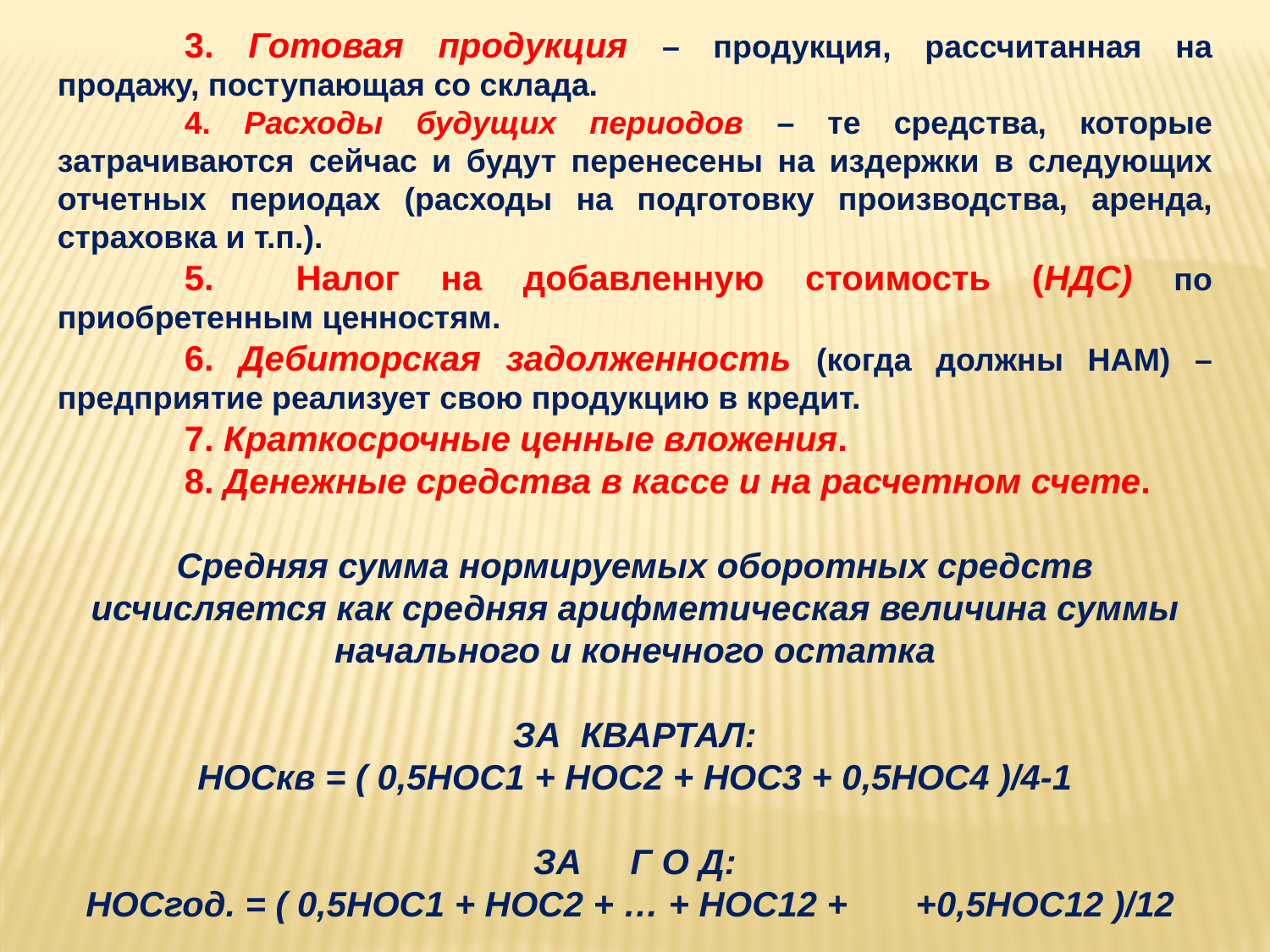

3. Готовая продукция – продукция, рассчитанная на продажу, поступающая со склада.
	4. Расходы будущих периодов – те средства, которые затрачиваются сейчас и будут перенесены на издержки в следующих отчетных периодах (расходы на подготовку производства, аренда, страховка и т.п.).
	5.  Налог на добавленную стоимость (НДС) по приобретенным ценностям.
	6. Дебиторская задолженность (когда должны НАМ) – предприятие реализует свою продукцию в кредит.
	7. Краткосрочные ценные вложения.
	8. Денежные средства в кассе и на расчетном счете.

Средняя сумма нормируемых оборотных средств исчисляется как средняя арифметическая величина суммы начального и конечного остатка

ЗА  КВАРТАЛ:
НОСкв = ( 0,5НОС1 + НОС2 + НОС3 + 0,5НОС4 )/4-1

ЗА     Г О Д:
НОСгод. = ( 0,5НОС1 + НОС2 + … + НОС12 +       +0,5НОС12 )/12